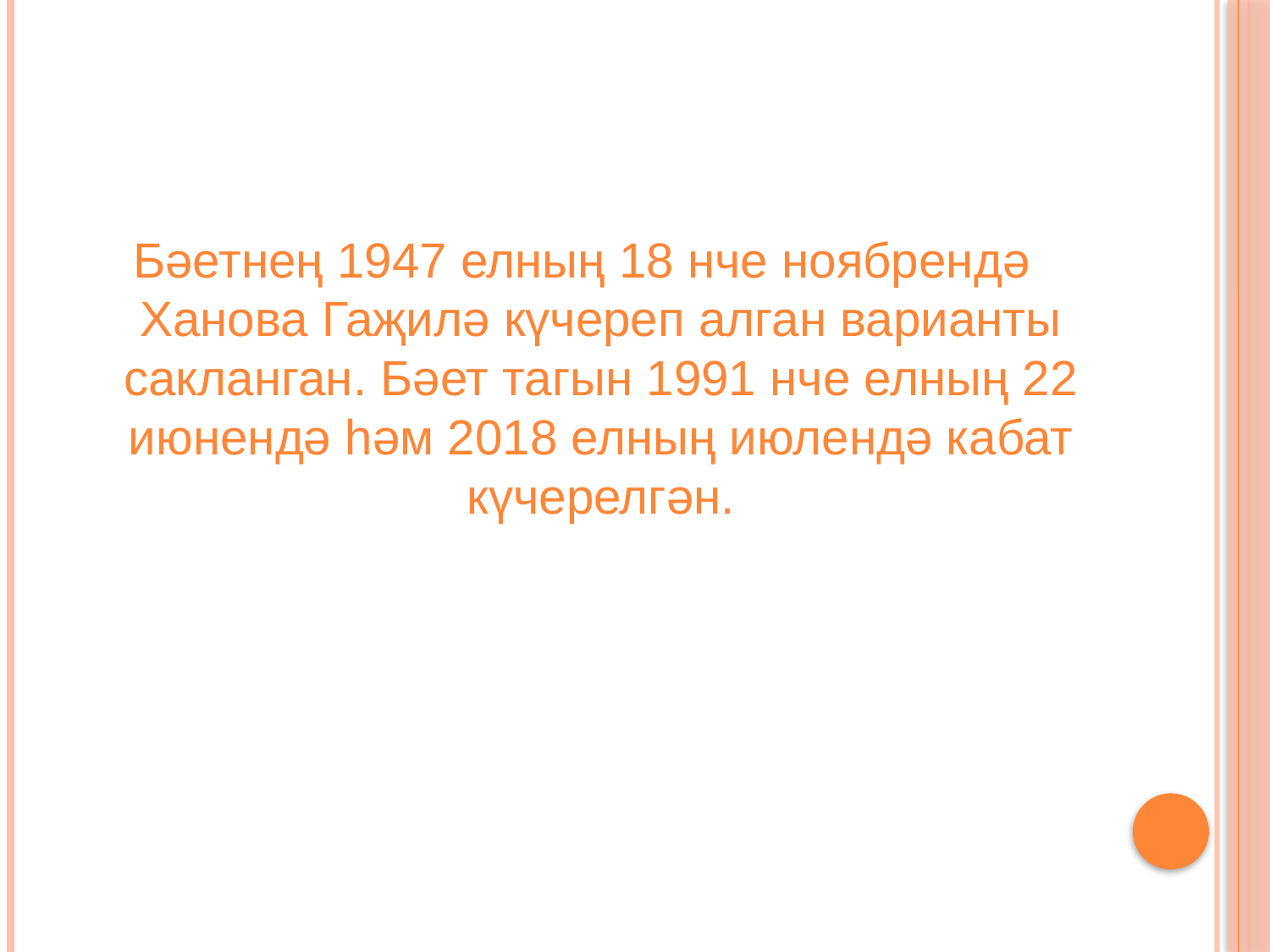

#
Бәетнең 1947 елның 18 нче ноябрендә Ханова Гаҗилә күчереп алган варианты сакланган. Бәет тагын 1991 нче елның 22 июнендә һәм 2018 елның июлендә кабат күчерелгән.